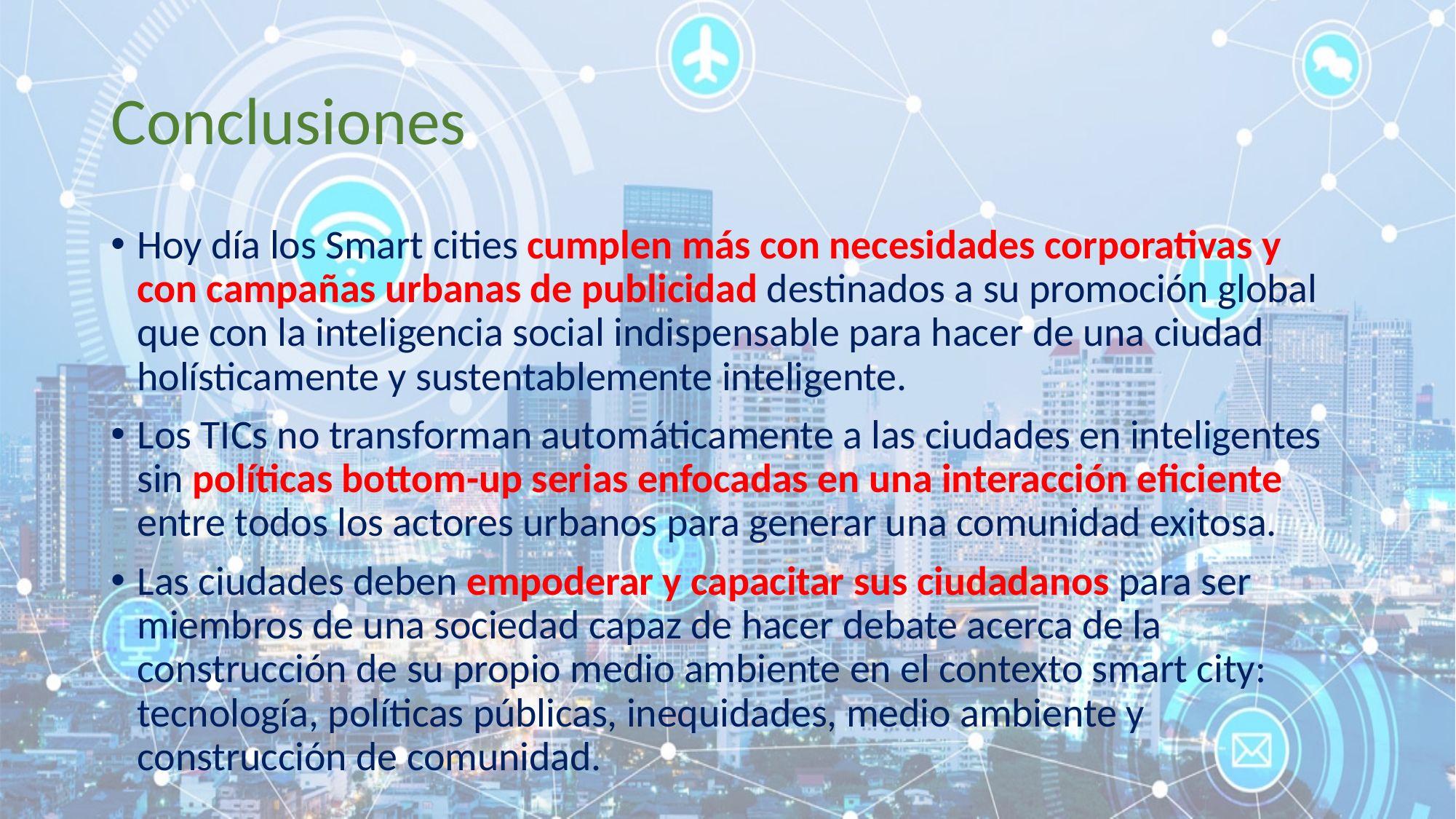

# Conclusiones
Hoy día los Smart cities cumplen más con necesidades corporativas y con campañas urbanas de publicidad destinados a su promoción global que con la inteligencia social indispensable para hacer de una ciudad holísticamente y sustentablemente inteligente.
Los TICs no transforman automáticamente a las ciudades en inteligentes sin políticas bottom-up serias enfocadas en una interacción eficiente entre todos los actores urbanos para generar una comunidad exitosa.
Las ciudades deben empoderar y capacitar sus ciudadanos para ser miembros de una sociedad capaz de hacer debate acerca de la construcción de su propio medio ambiente en el contexto smart city: tecnología, políticas públicas, inequidades, medio ambiente y construcción de comunidad.